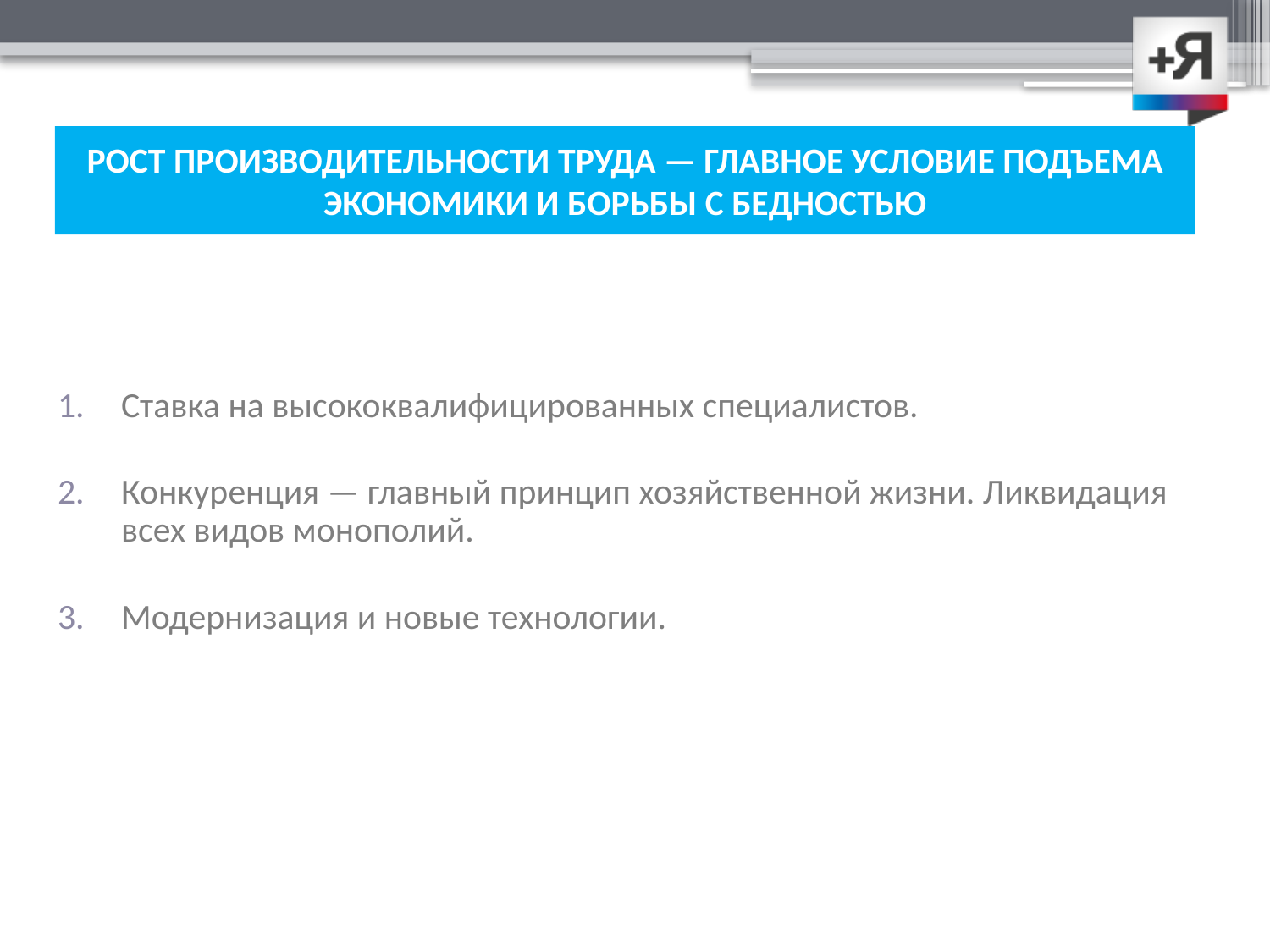

# РОСТ ПРОИЗВОДИТЕЛЬНОСТИ ТРУДА — ГЛАВНОЕ УСЛОВИЕ ПОДЪЕМА ЭКОНОМИКИ И БОРЬБЫ С БЕДНОСТЬЮ

Ставка на высококвалифицированных специалистов.

Конкуренция — главный принцип хозяйственной жизни. Ликвидация всех видов монополий.

Модернизация и новые технологии.